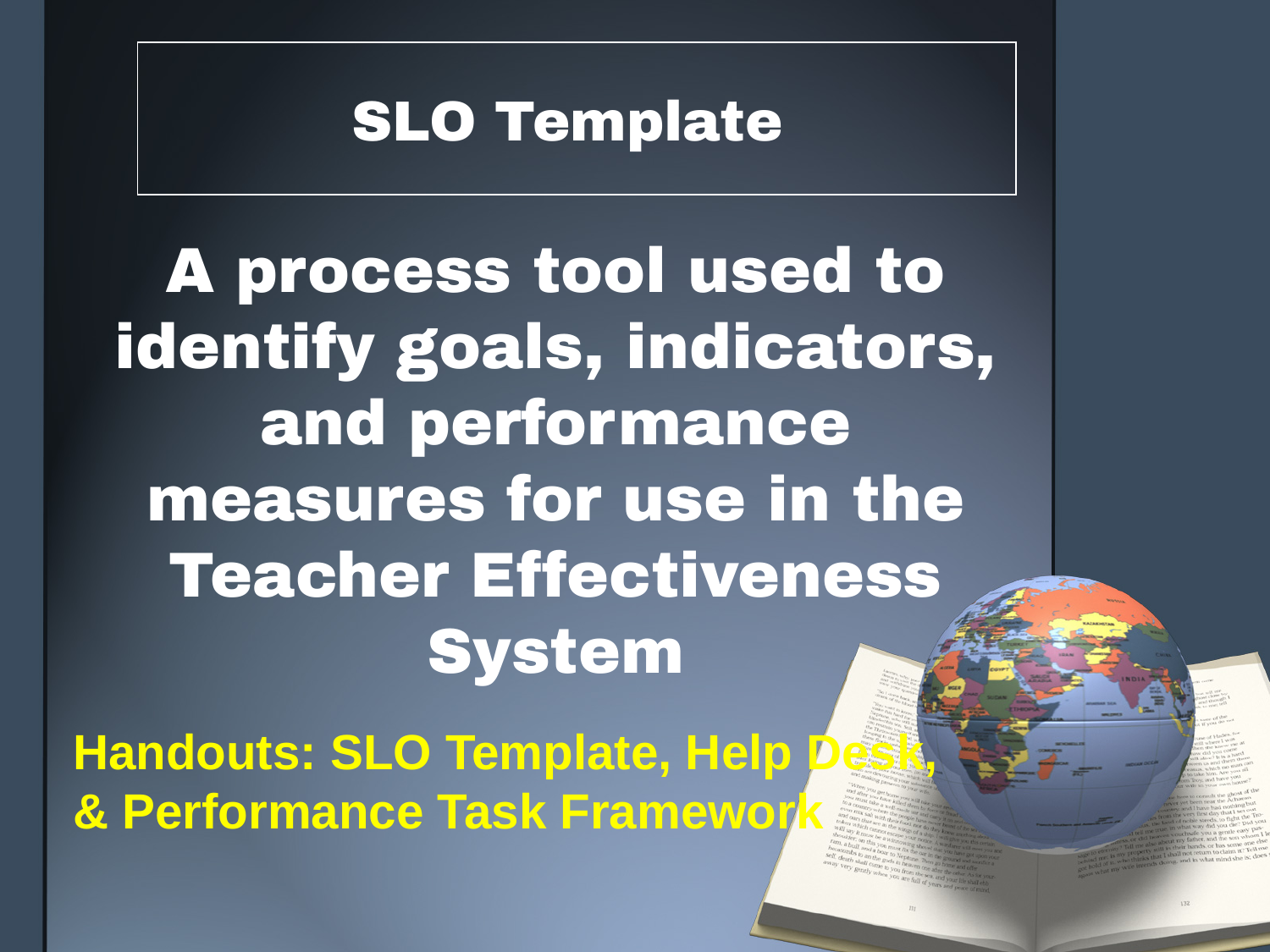

# SLO Template
A process tool used to identify goals, indicators, and performance measures for use in the Teacher Effectiveness System

Handouts: SLO Template, Help Desk,
& Performance Task Framework